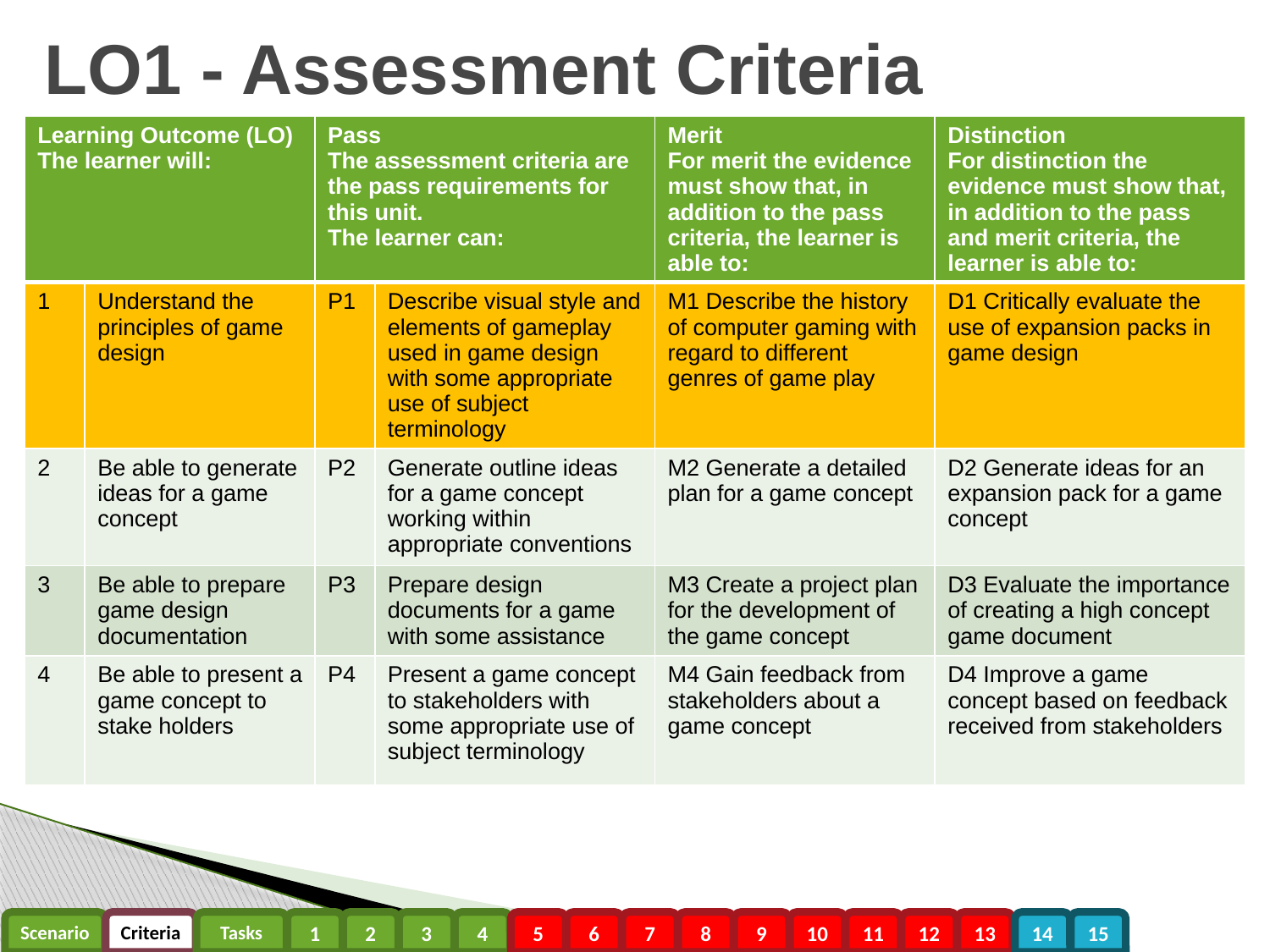

# LO1 - Assessment Criteria
| Learning Outcome (LO) The learner will: |  | Pass The assessment criteria are the pass requirements for this unit. The learner can: |  | Merit For merit the evidence must show that, in addition to the pass criteria, the learner is able to: | Distinction For distinction the evidence must show that, in addition to the pass and merit criteria, the learner is able to: |
| --- | --- | --- | --- | --- | --- |
| 1 | Understand the principles of game design | P1 | Describe visual style and elements of gameplay used in game design with some appropriate use of subject terminology | M1 Describe the history of computer gaming with regard to different genres of game play | D1 Critically evaluate the use of expansion packs in game design |
| 2 | Be able to generate ideas for a game concept | P2 | Generate outline ideas for a game concept working within appropriate conventions | M2 Generate a detailed plan for a game concept | D2 Generate ideas for an expansion pack for a game concept |
| 3 | Be able to prepare game design documentation | P3 | Prepare design documents for a game with some assistance | M3 Create a project plan for the development of the game concept | D3 Evaluate the importance of creating a high concept game document |
| 4 | Be able to present a game concept to stake holders | P4 | Present a game concept to stakeholders with some appropriate use of subject terminology | M4 Gain feedback from stakeholders about a game concept | D4 Improve a game concept based on feedback received from stakeholders |